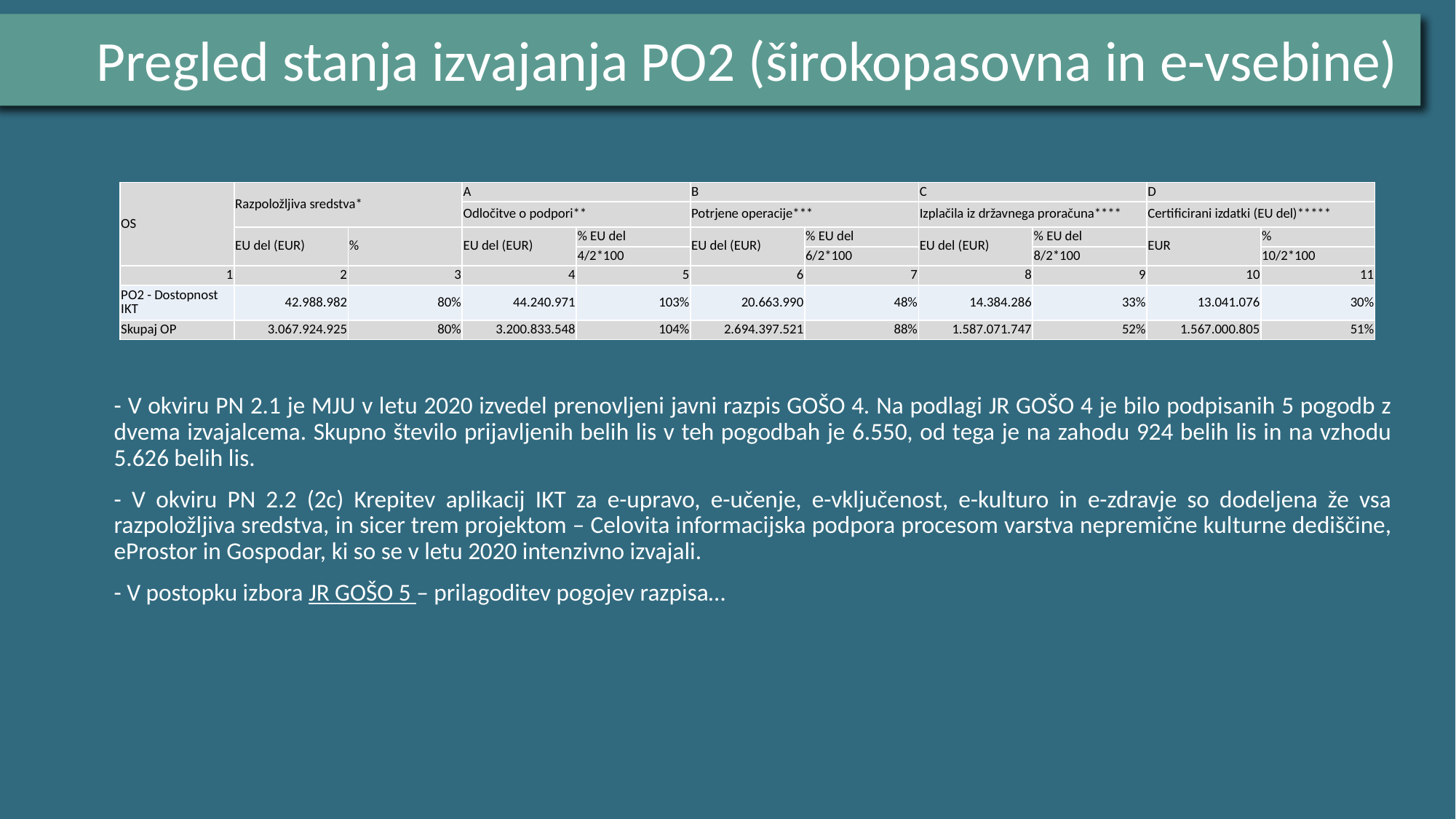

# Pregled stanja izvajanja PO2 (širokopasovna in e-vsebine)
| OS | Razpoložljiva sredstva\* |  | A |  | B |  | C |  | D |  |
| --- | --- | --- | --- | --- | --- | --- | --- | --- | --- | --- |
|  |  |  | Odločitve o podpori\*\* |  | Potrjene operacije\*\*\* |  | Izplačila iz državnega proračuna\*\*\*\* |  | Certificirani izdatki (EU del)\*\*\*\*\* |  |
|  | EU del (EUR) | % | EU del (EUR) | % EU del | EU del (EUR) | % EU del | EU del (EUR) | % EU del | EUR | % |
|  |  |  |  | 4/2\*100 |  | 6/2\*100 |  | 8/2\*100 |  | 10/2\*100 |
| 1 | 2 | 3 | 4 | 5 | 6 | 7 | 8 | 9 | 10 | 11 |
| PO2 - Dostopnost IKT | 42.988.982 | 80% | 44.240.971 | 103% | 20.663.990 | 48% | 14.384.286 | 33% | 13.041.076 | 30% |
| Skupaj OP | 3.067.924.925 | 80% | 3.200.833.548 | 104% | 2.694.397.521 | 88% | 1.587.071.747 | 52% | 1.567.000.805 | 51% |
- V okviru PN 2.1 je MJU v letu 2020 izvedel prenovljeni javni razpis GOŠO 4. Na podlagi JR GOŠO 4 je bilo podpisanih 5 pogodb z dvema izvajalcema. Skupno število prijavljenih belih lis v teh pogodbah je 6.550, od tega je na zahodu 924 belih lis in na vzhodu 5.626 belih lis.
- V okviru PN 2.2 (2c) Krepitev aplikacij IKT za e-upravo, e-učenje, e-vključenost, e-kulturo in e-zdravje so dodeljena že vsa razpoložljiva sredstva, in sicer trem projektom – Celovita informacijska podpora procesom varstva nepremične kulturne dediščine, eProstor in Gospodar, ki so se v letu 2020 intenzivno izvajali.
- V postopku izbora JR GOŠO 5 – prilagoditev pogojev razpisa…